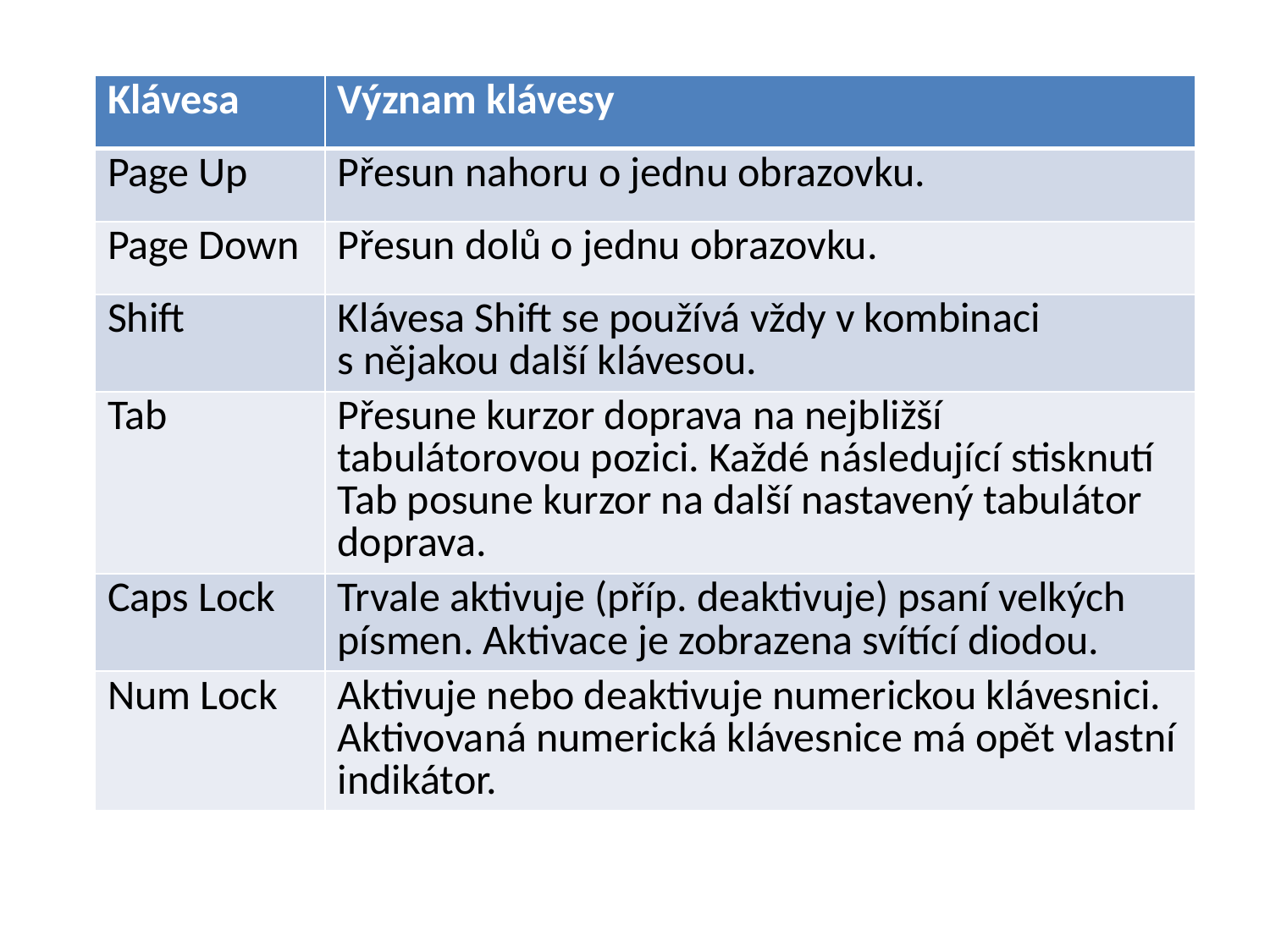

| Klávesa | Význam klávesy |
| --- | --- |
| Page Up | Přesun nahoru o jednu obrazovku. |
| Page Down | Přesun dolů o jednu obrazovku. |
| Shift | Klávesa Shift se používá vždy v kombinaci s nějakou další klávesou. |
| Tab | Přesune kurzor doprava na nejbližší tabulátorovou pozici. Každé následující stisknutí Tab posune kurzor na další nastavený tabulátor doprava. |
| Caps Lock | Trvale aktivuje (příp. deaktivuje) psaní velkých písmen. Aktivace je zobrazena svítící diodou. |
| Num Lock | Aktivuje nebo deaktivuje numerickou klávesnici. Aktivovaná numerická klávesnice má opět vlastní indikátor. |